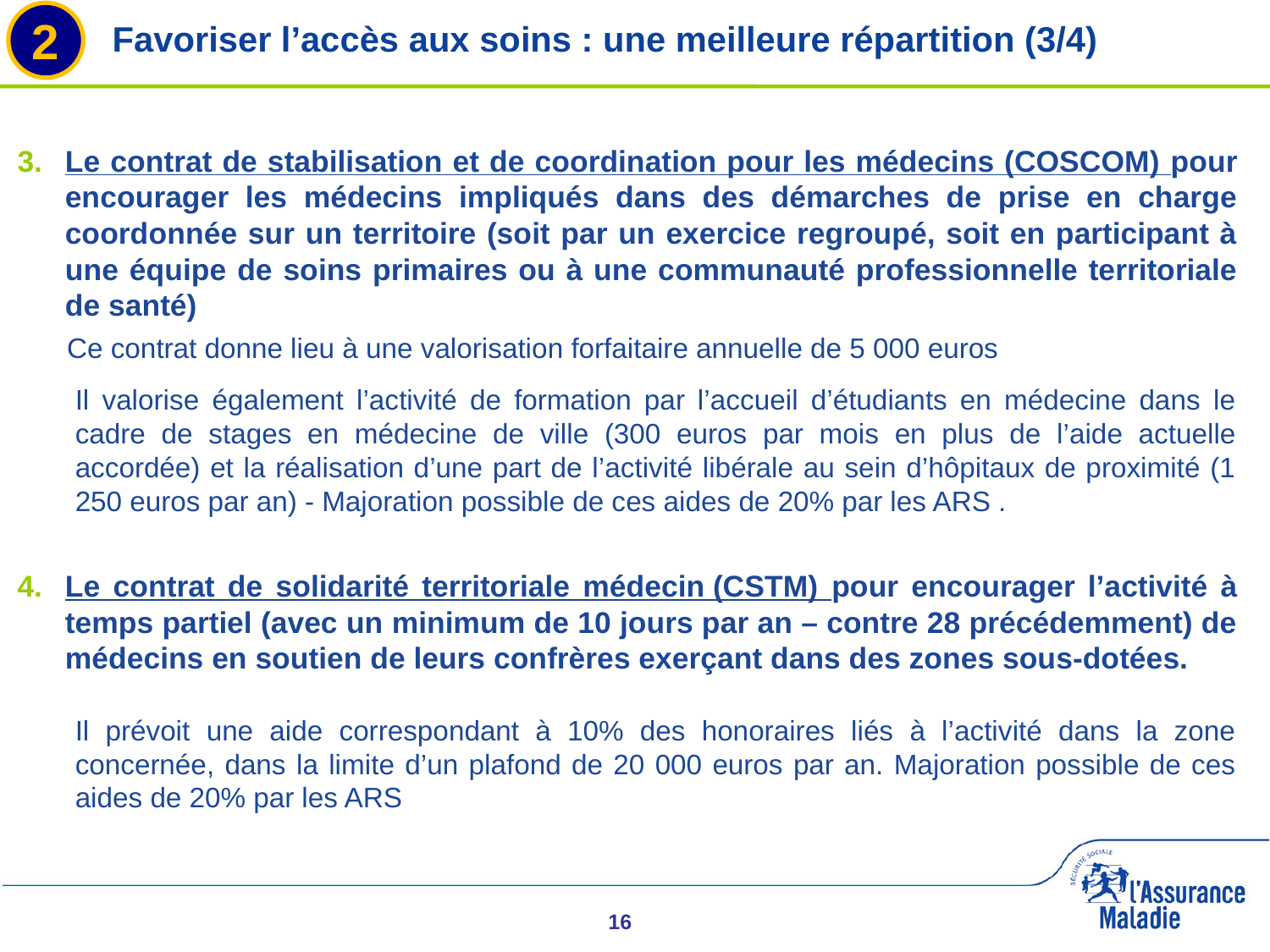

2
# Favoriser l’accès aux soins : une meilleure répartition (3/4)

Le contrat de stabilisation et de coordination pour les médecins (COSCOM) pour encourager les médecins impliqués dans des démarches de prise en charge coordonnée sur un territoire (soit par un exercice regroupé, soit en participant à une équipe de soins primaires ou à une communauté professionnelle territoriale de santé)
      Ce contrat donne lieu à une valorisation forfaitaire annuelle de 5 000 euros

Il valorise également l’activité de formation par l’accueil d’étudiants en médecine dans le cadre de stages en médecine de ville (300 euros par mois en plus de l’aide actuelle accordée) et la réalisation d’une part de l’activité libérale au sein d’hôpitaux de proximité (1 250 euros par an) - Majoration possible de ces aides de 20% par les ARS .

Le contrat de solidarité territoriale médecin (CSTM) pour encourager l’activité à temps partiel (avec un minimum de 10 jours par an – contre 28 précédemment) de médecins en soutien de leurs confrères exerçant dans des zones sous-dotées.

Il prévoit une aide correspondant à 10% des honoraires liés à l’activité dans la zone concernée, dans la limite d’un plafond de 20 000 euros par an. Majoration possible de ces aides de 20% par les ARS
16